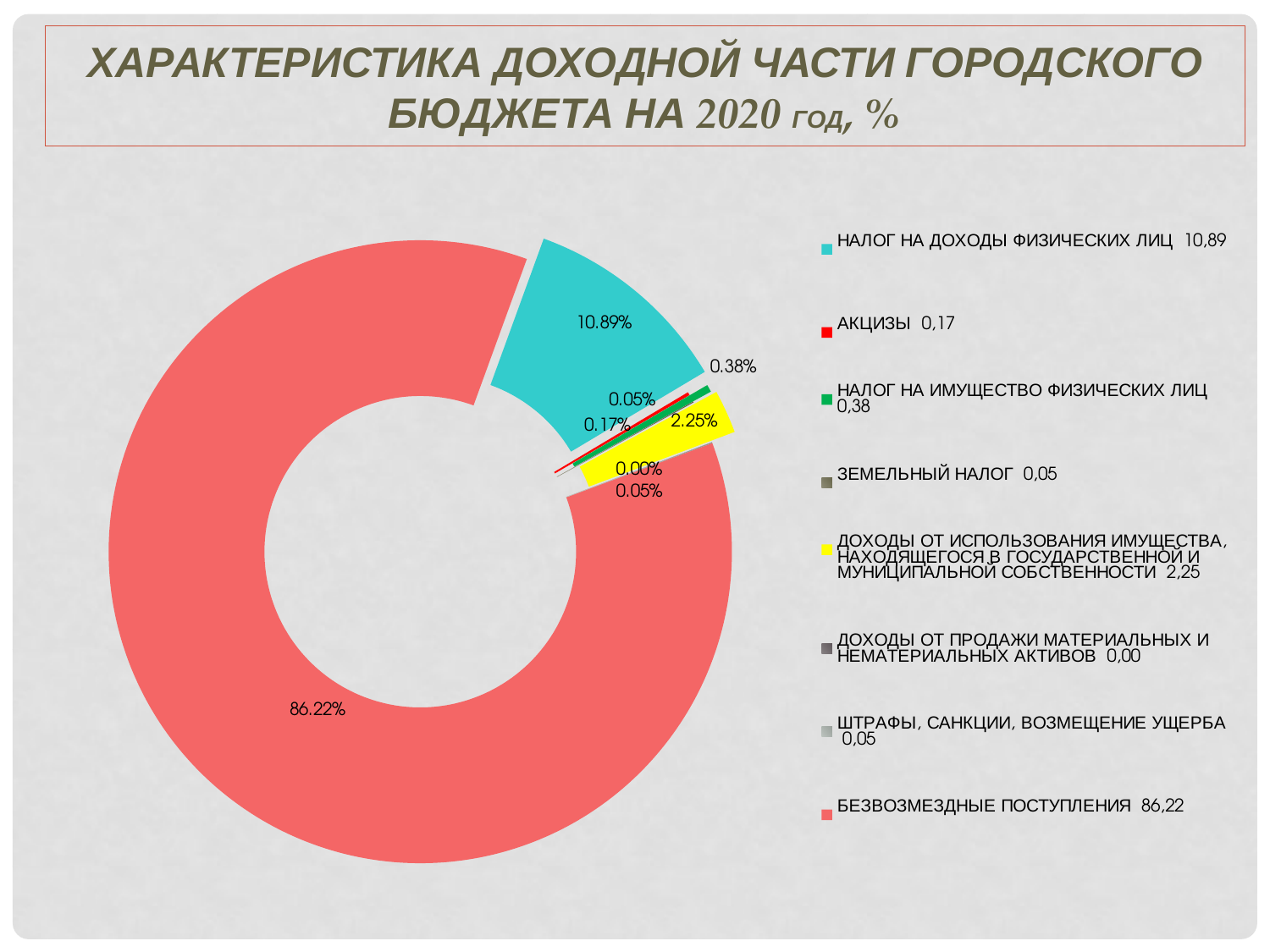

Характеристика доходной части городского бюджета на 2020 год, %

### Chart

| Category | % |
|---|---|
|  10,89    | 10.890102976679158 |
|  0,17    | 0.16775210094738313 |
|  0,38    | 0.379998581223479 |
|  0,05    | 0.04525437649115977 |
|  2,25    | 2.2461716136119843 |
|  0,00    | 0.0017963569294200824 |
|  0,05    | 0.04705073342057985 |
|  86,22    | 86.22187326069685 |